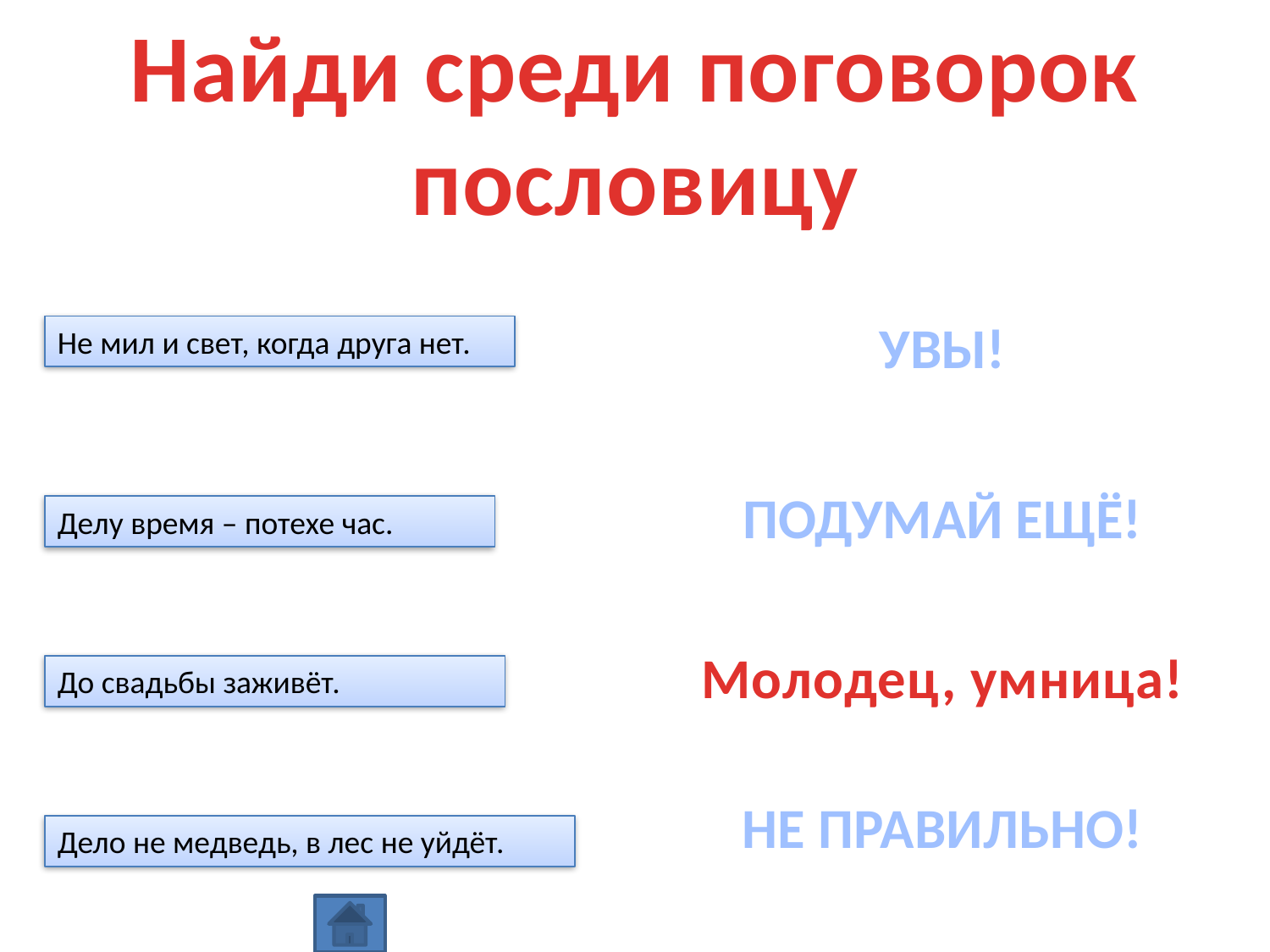

Найди среди поговорок пословицу
УВЫ!
Не мил и свет, когда друга нет.
ПОДУМАЙ ЕЩЁ!
Делу время – потехе час.
Молодец, умница!
До свадьбы заживёт.
НЕ ПРАВИЛЬНО!
Дело не медведь, в лес не уйдёт.